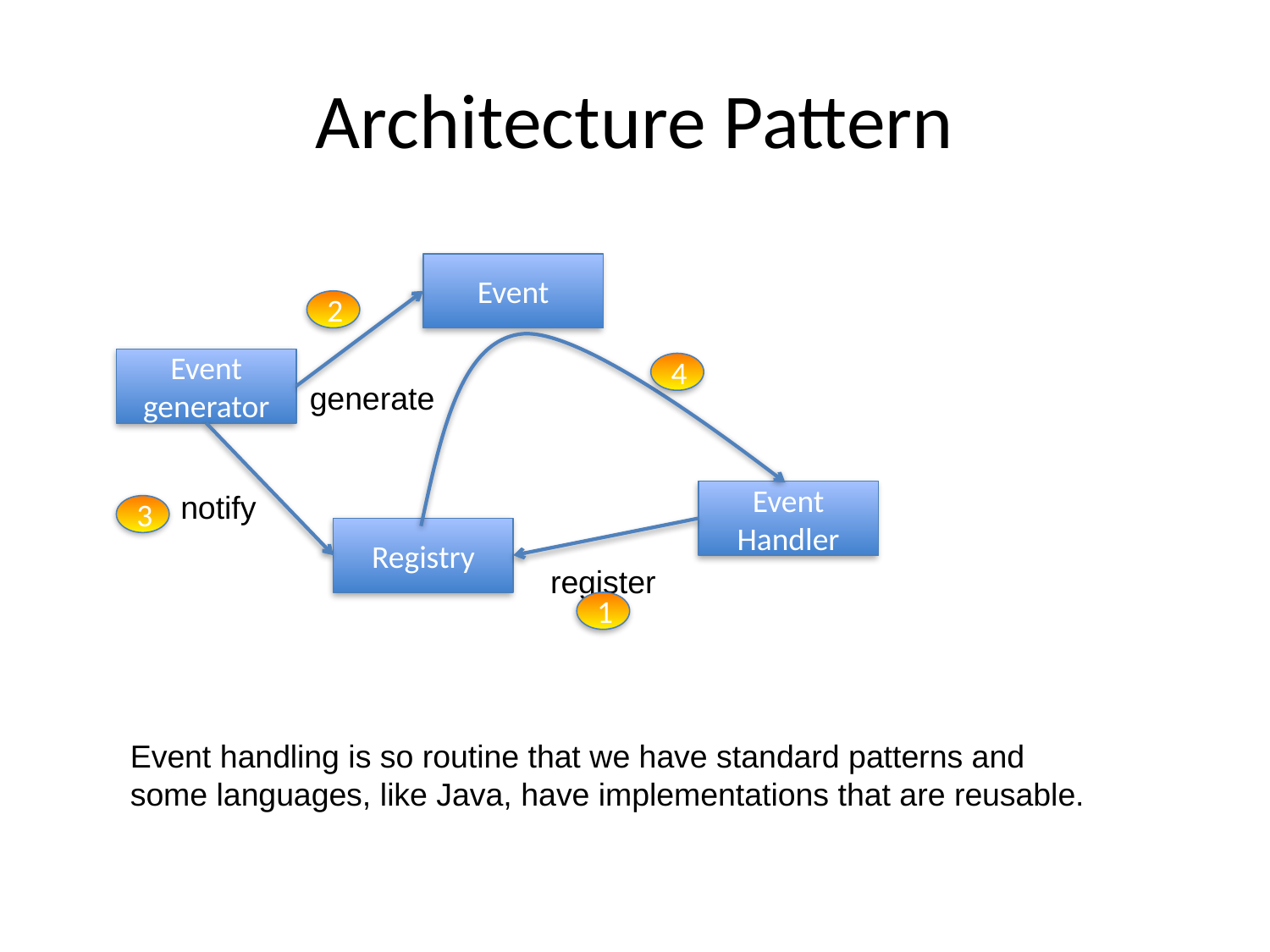

# Architecture Pattern
Event
2

Event generator
4
generate
notify
Event Handler
3
Registry
register
1
Event handling is so routine that we have standard patterns and
some languages, like Java, have implementations that are reusable.